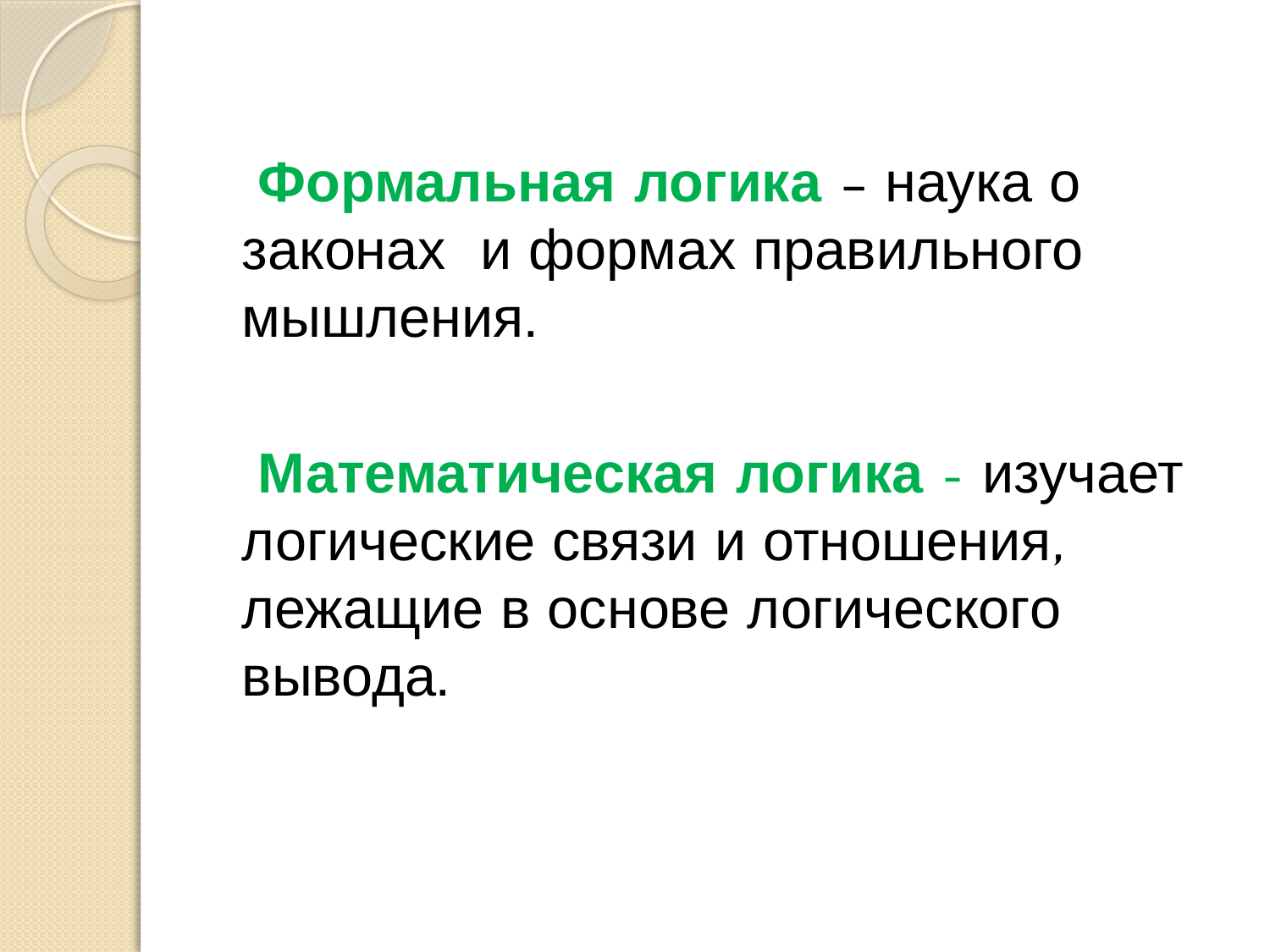

Формальная логика – наука о законах  и формах правильного мышления.

   Математическая логика - изучает логические связи и отношения, лежащие в основе логического вывода.